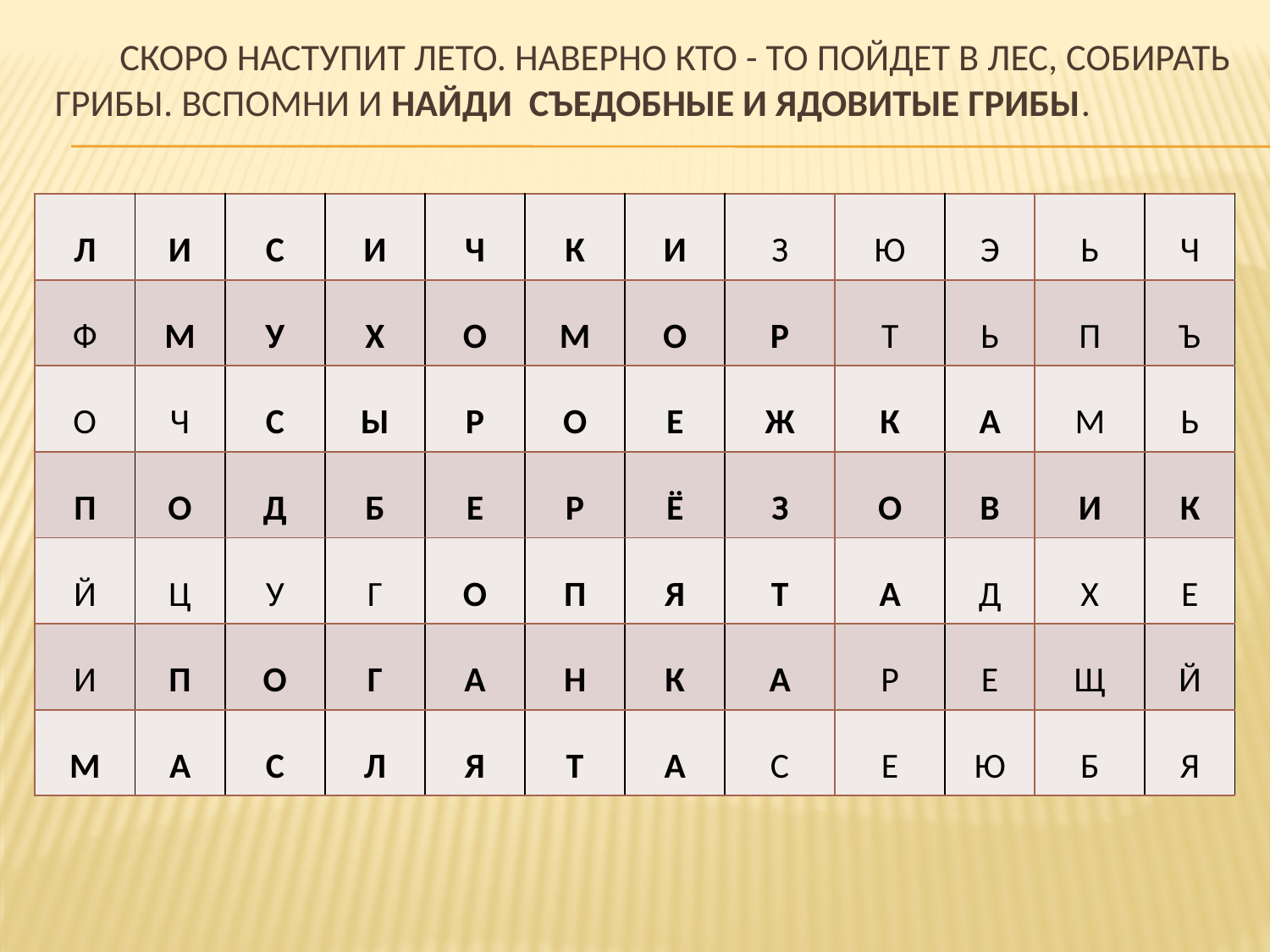

# Скоро наступит лето. Наверно кто - то пойдет в лес, собирать грибы. Вспомни и найди  съедобные и ядовитые грибы.

| Л | И | С | И | Ч | К | И | З | Ю | Э | Ь | Ч |
| --- | --- | --- | --- | --- | --- | --- | --- | --- | --- | --- | --- |
| Ф | М | У | Х | О | М | О | Р | Т | Ь | П | Ъ |
| О | Ч | С | Ы | Р | О | Е | Ж | К | А | М | Ь |
| П | О | Д | Б | Е | Р | Ё | З | О | В | И | К |
| Й | Ц | У | Г | О | П | Я | Т | А | Д | Х | Е |
| И | П | О | Г | А | Н | К | А | Р | Е | Щ | Й |
| М | А | С | Л | Я | Т | А | С | Е | Ю | Б | Я |